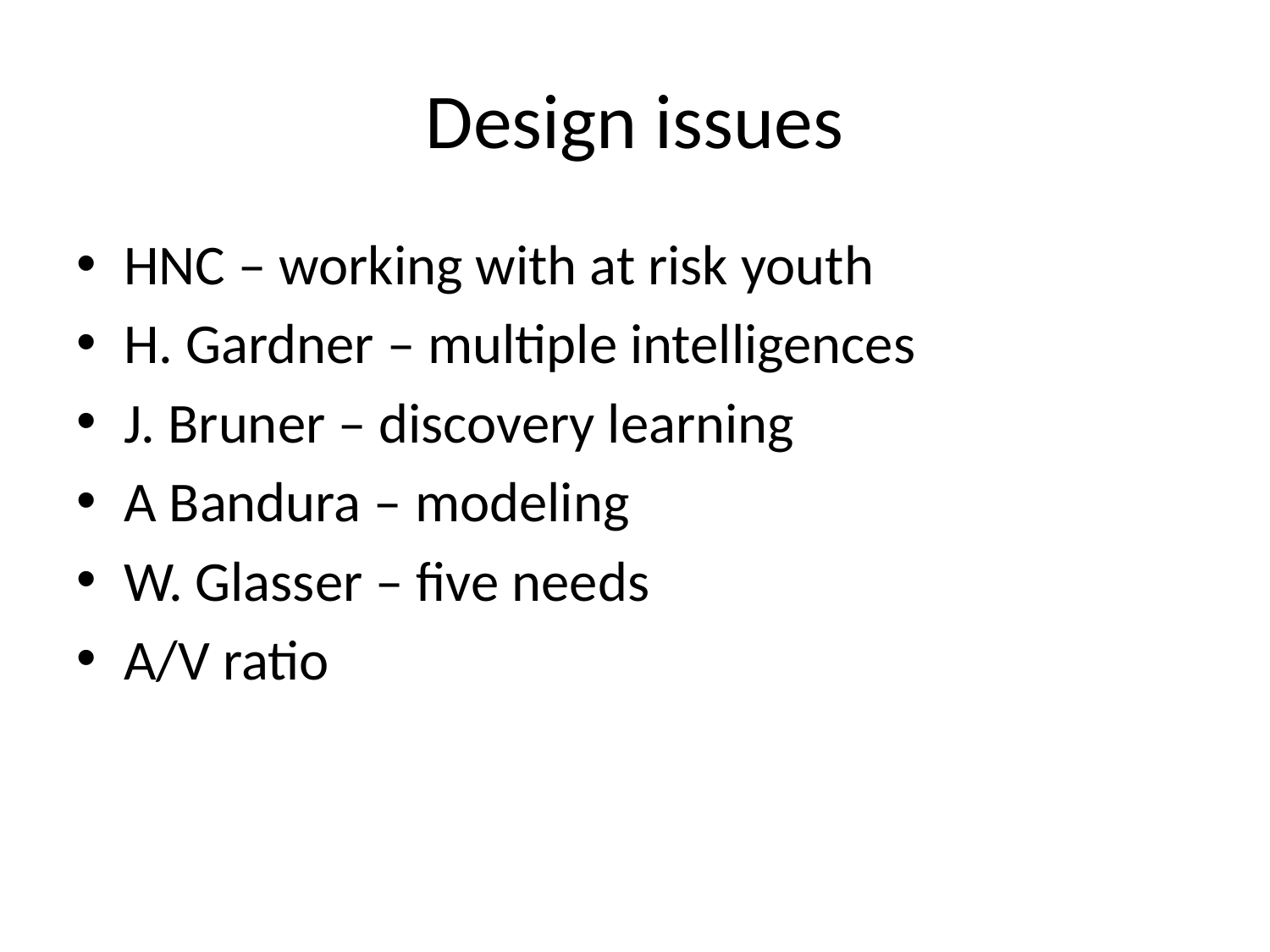

# Design issues
HNC – working with at risk youth
H. Gardner – multiple intelligences
J. Bruner – discovery learning
A Bandura – modeling
W. Glasser – five needs
A/V ratio